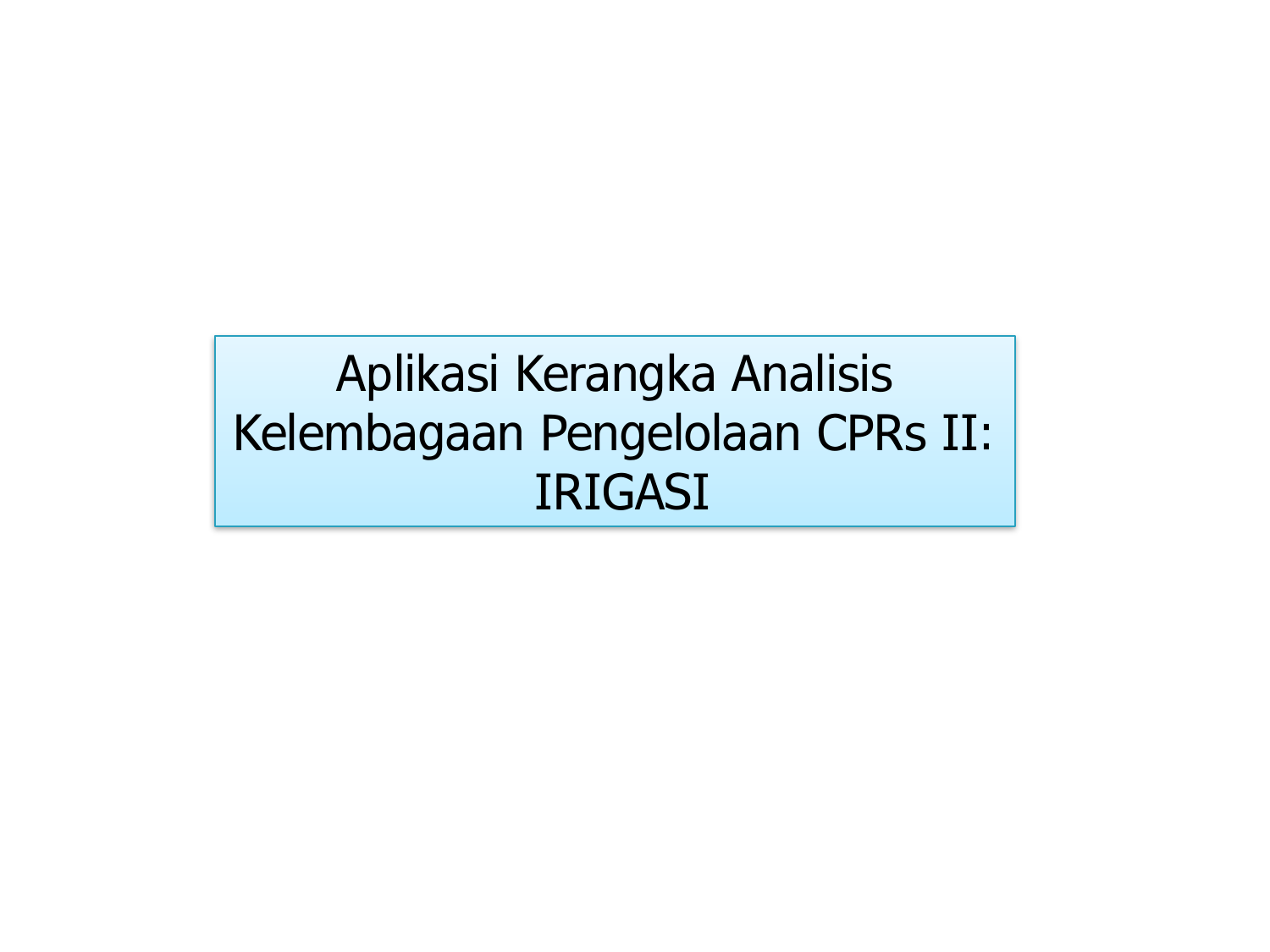

Aplikasi Kerangka Analisis Kelembagaan Pengelolaan CPRs II:  IRIGASI